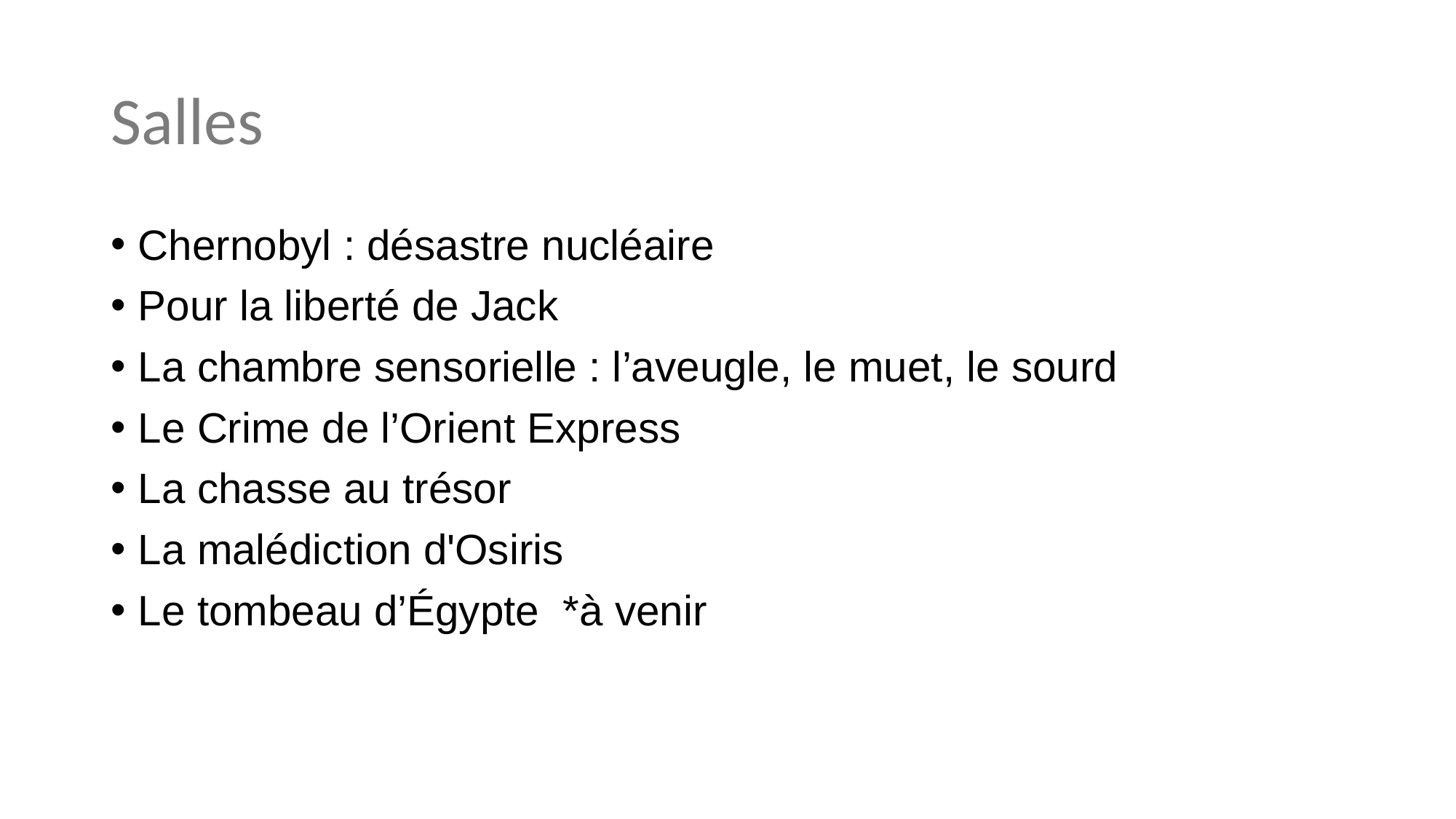

# Salles
Chernobyl : désastre nucléaire
Pour la liberté de Jack
La chambre sensorielle : l’aveugle, le muet, le sourd
Le Crime de l’Orient Express
La chasse au trésor
La malédiction d'Osiris
Le tombeau d’Égypte  *à venir